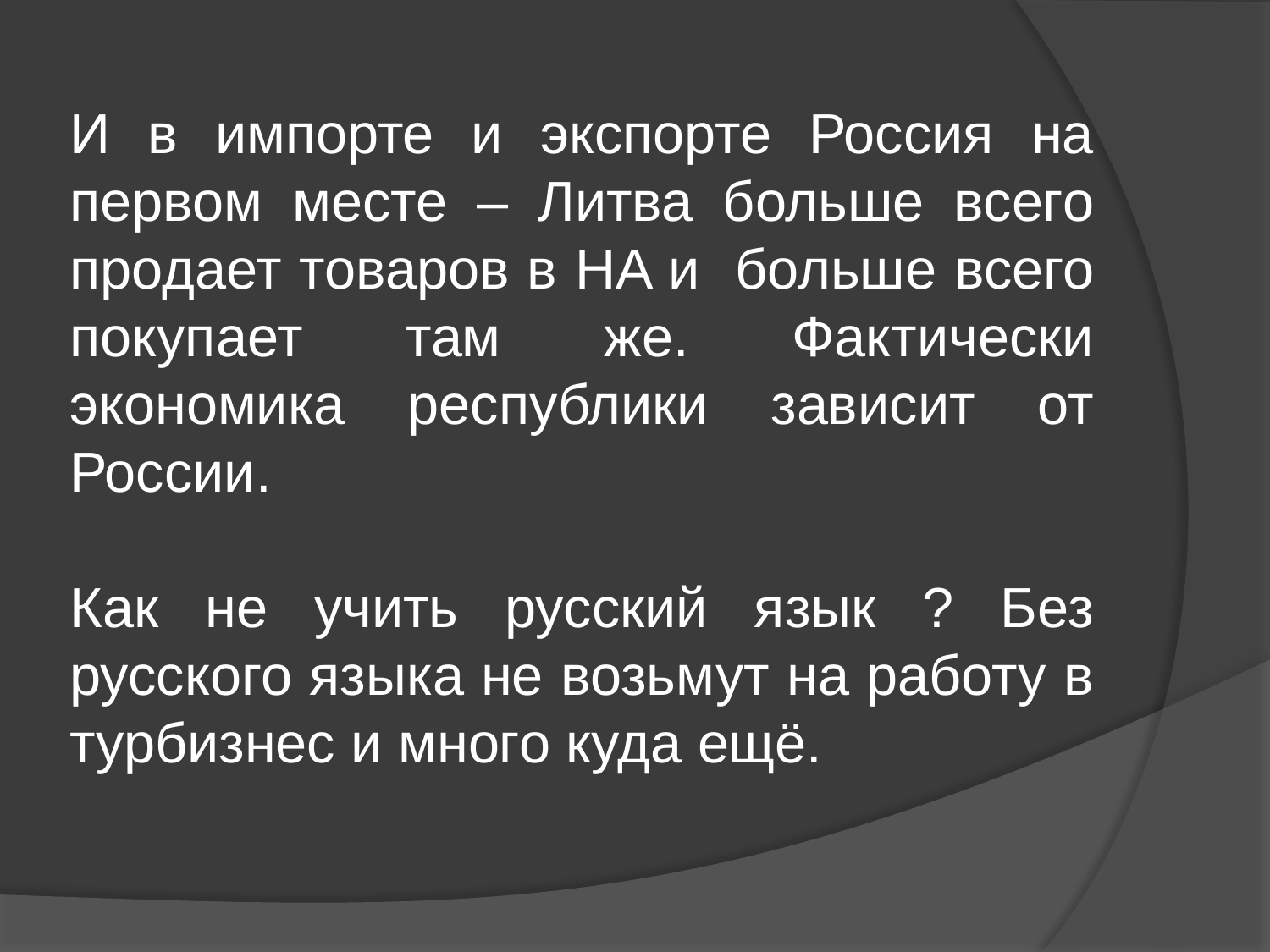

# И в импорте и экспорте Россия на первом месте – Литва больше всего продает товаров в HA и  больше всего покупает там же. Фактически экономика республики зависит от России. Как не учить русский язык ? Без русского языка не возьмут на работу в турбизнес и много куда ещё.